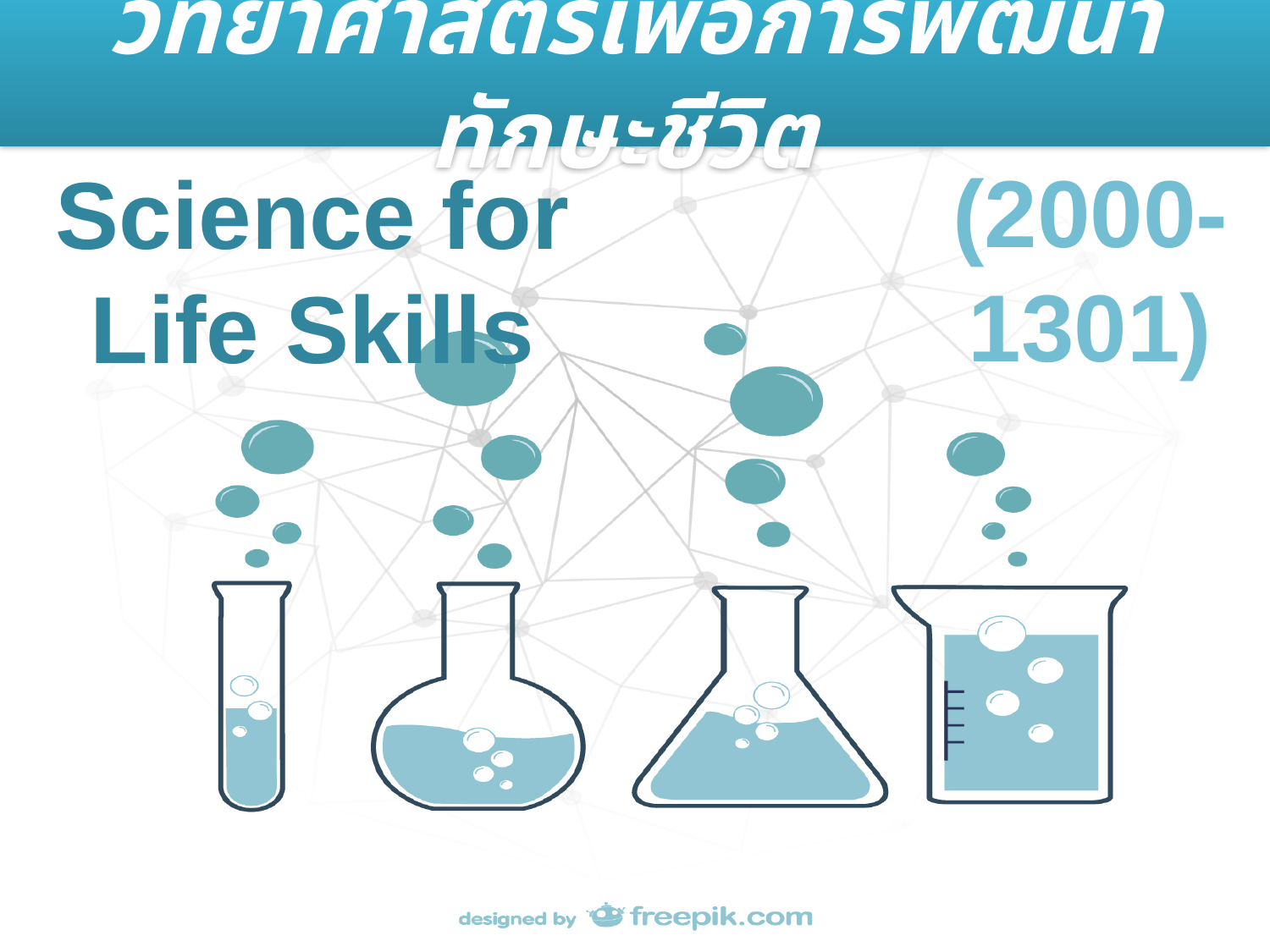

# วิทยาศาสตร์เพื่อการพัฒนาทักษะชีวิต
(2000-1301)
Science for Life Skills